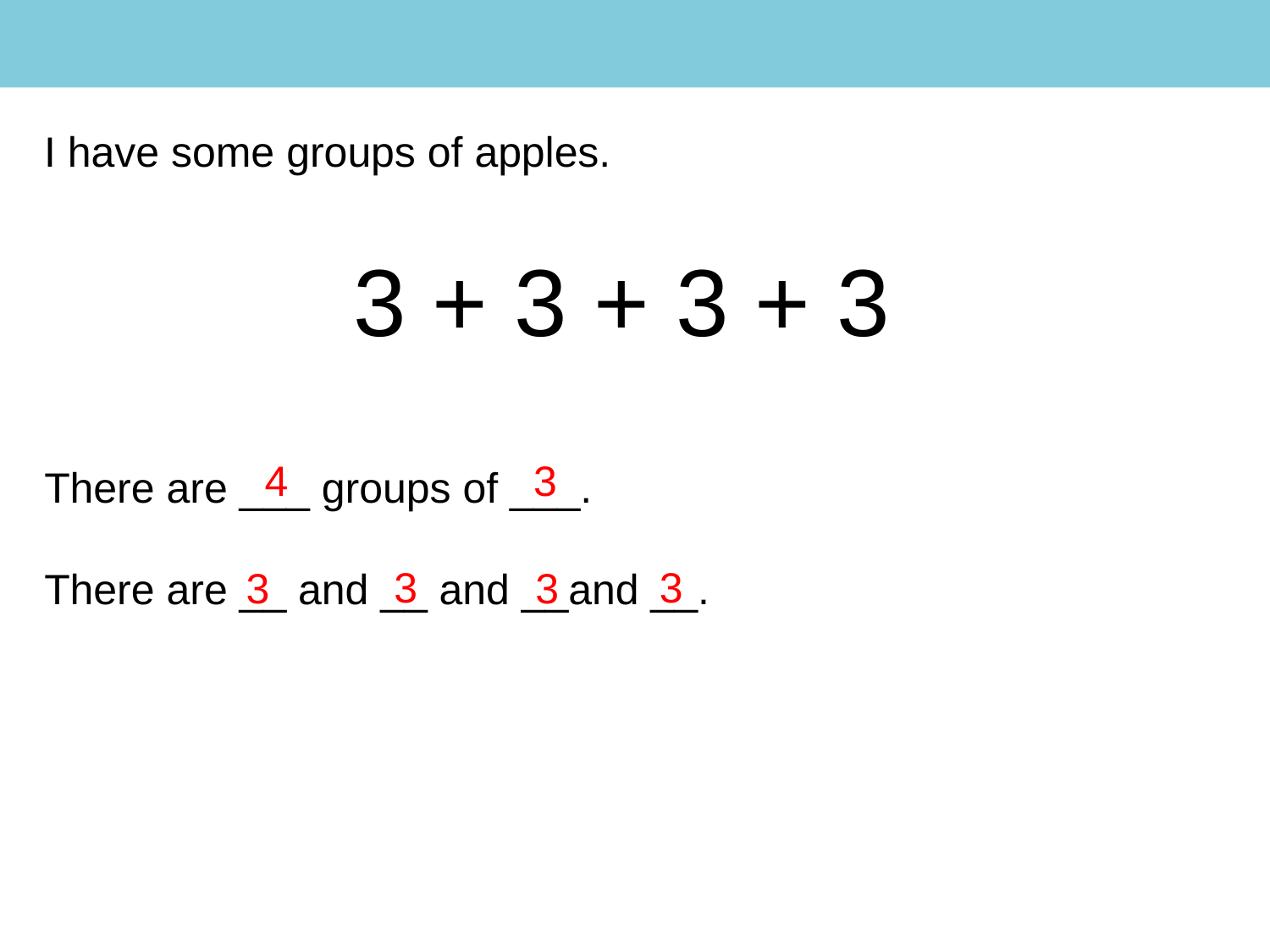

I have some groups of apples.

3 + 3 + 3 + 3

3
4
There are ___ groups of ___.

There are __ and __ and __and __.

3
3
3
3